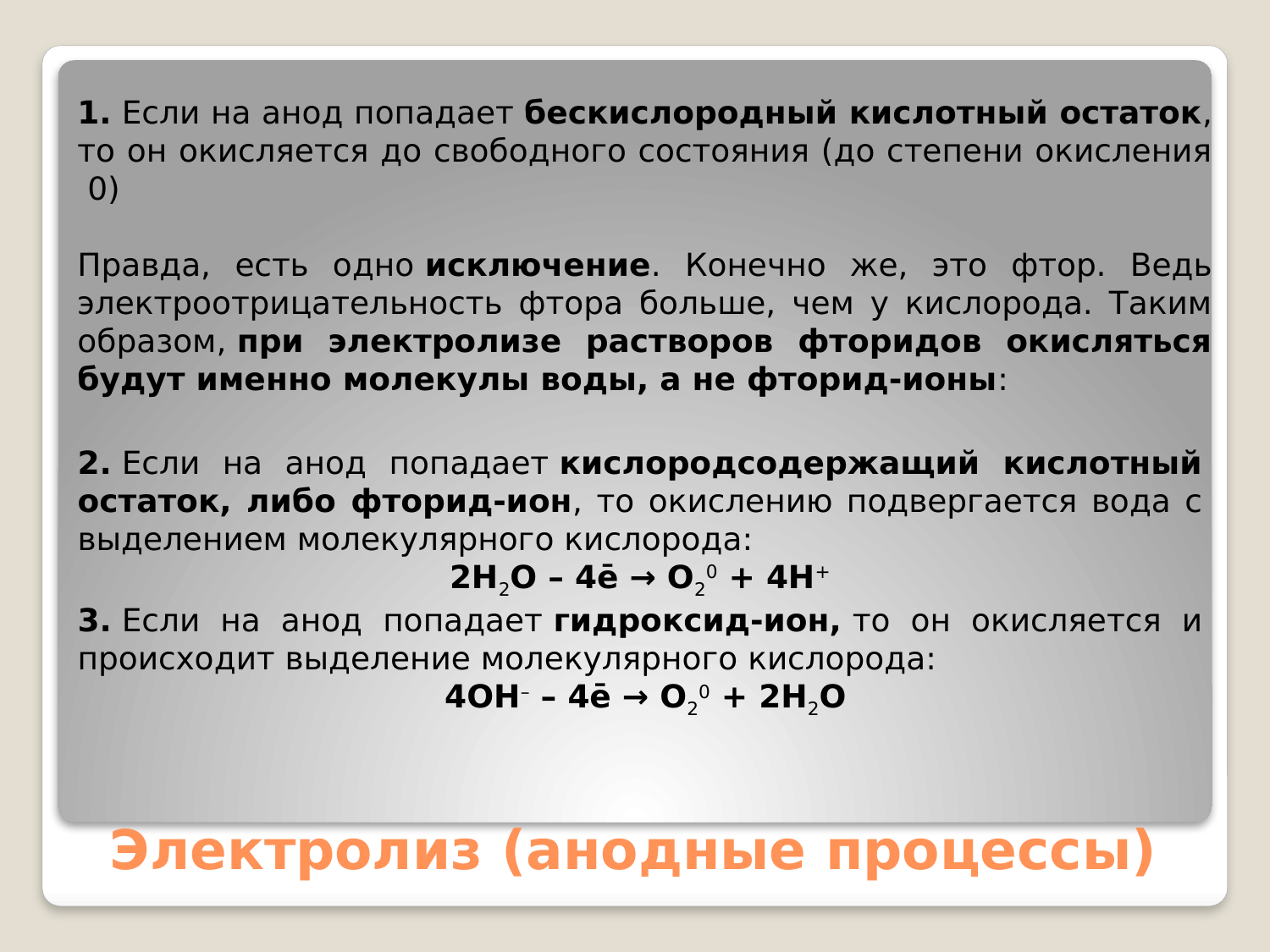

1. Если на анод попадает бескислородный кислотный остаток, то он окисляется до свободного состояния (до степени окисления  0)

Правда, есть одно исключение. Конечно же, это фтор. Ведь электроотрицательность фтора больше, чем у кислорода. Таким образом, при электролизе растворов фторидов окисляться будут именно молекулы воды, а не фторид-ионы:

2. Если на анод попадает кислородсодержащий кислотный остаток, либо фторид-ион, то окислению подвергается вода с выделением молекулярного кислорода:
2H2O – 4ē → O20 + 4H+
3. Если на анод попадает гидроксид-ион, то он окисляется и происходит выделение молекулярного кислорода:
 4OH– – 4ē → O20 + 2H2O
# Электролиз (анодные процессы)